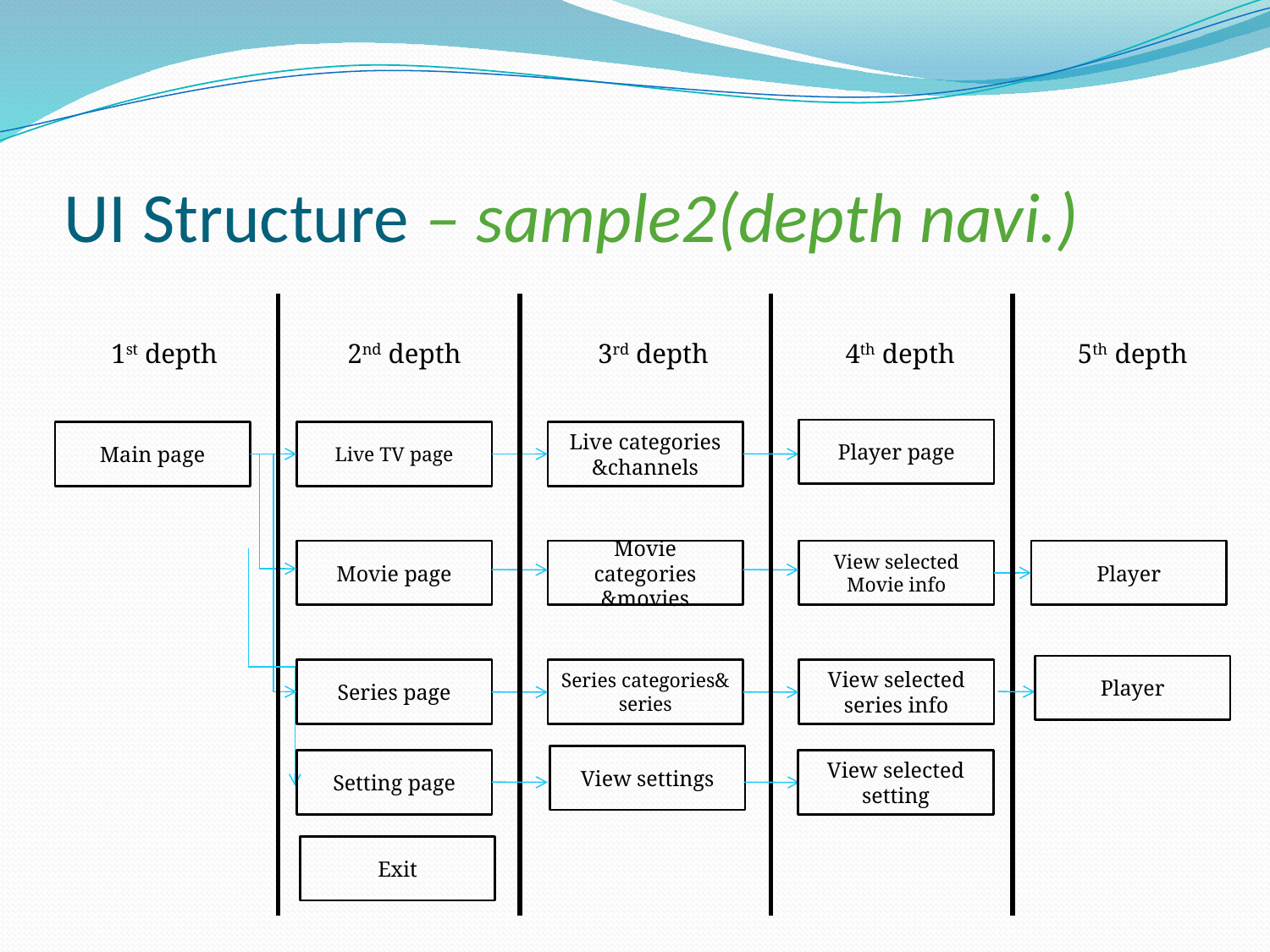

# UI Structure – sample2(depth navi.)
1st depth
2nd depth
3rd depth
4th depth
5th depth
Main page
Live TV page
Live categories &channels
Movie page
Movie categories &movies
View selected Movie info
Player
Series page
Series categories& series
View selected series info
Player page
Player
View settings
Setting page
View selected setting
Exit